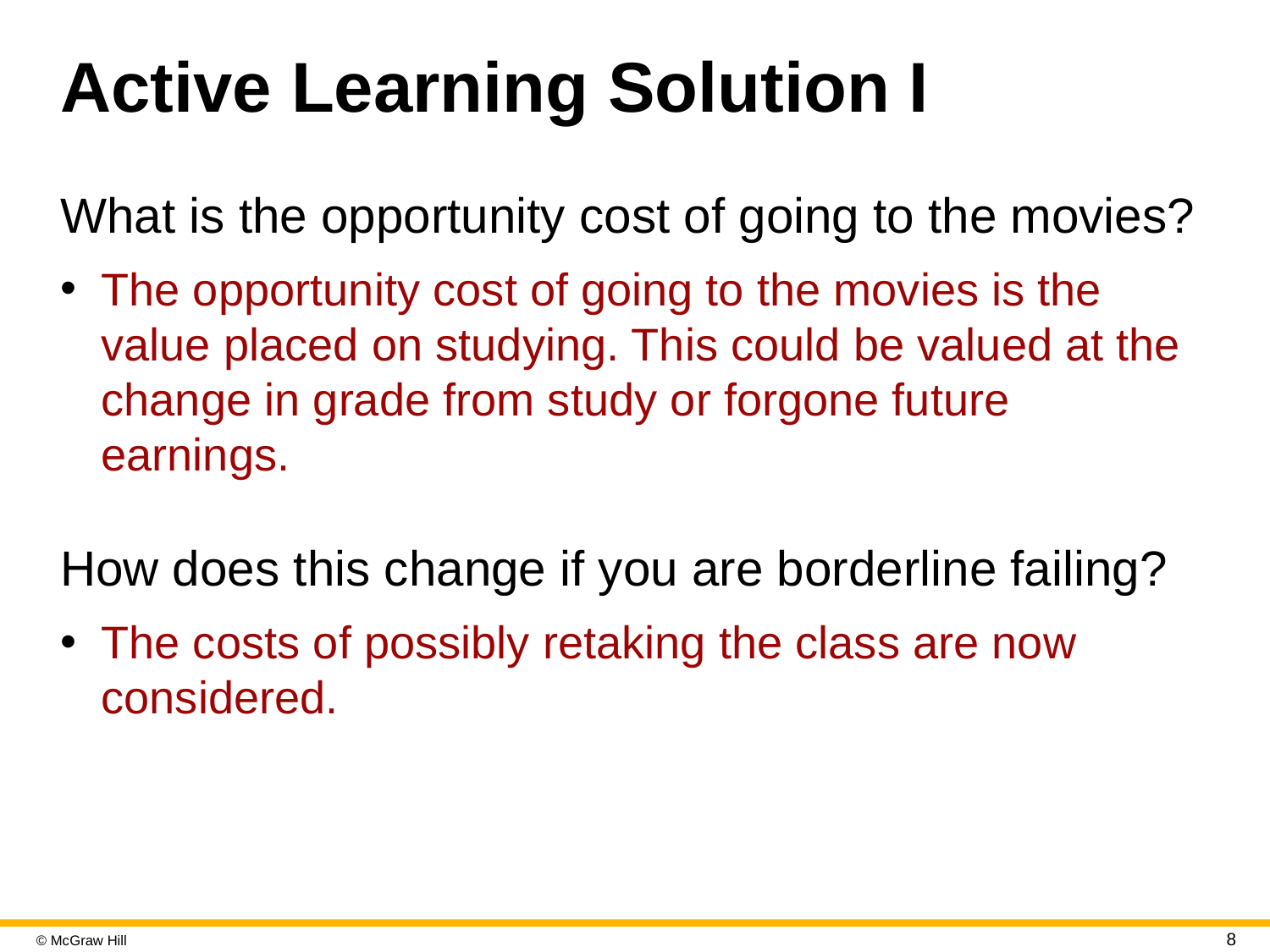

# Active Learning Solution I
What is the opportunity cost of going to the movies?
The opportunity cost of going to the movies is the value placed on studying. This could be valued at the change in grade from study or forgone future earnings.
How does this change if you are borderline failing?
The costs of possibly retaking the class are now considered.